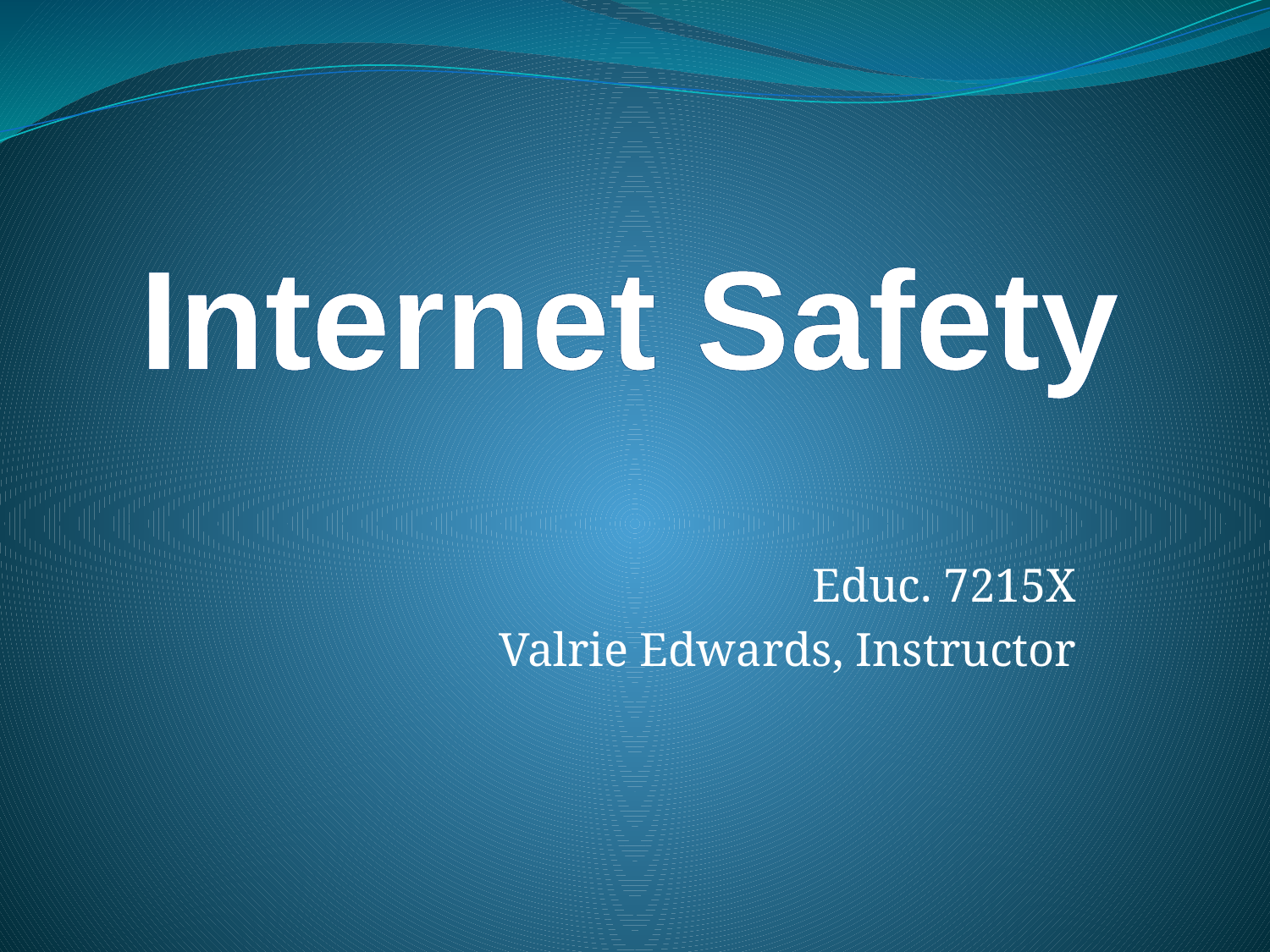

Internet Safety
Educ. 7215X
Valrie Edwards, Instructor